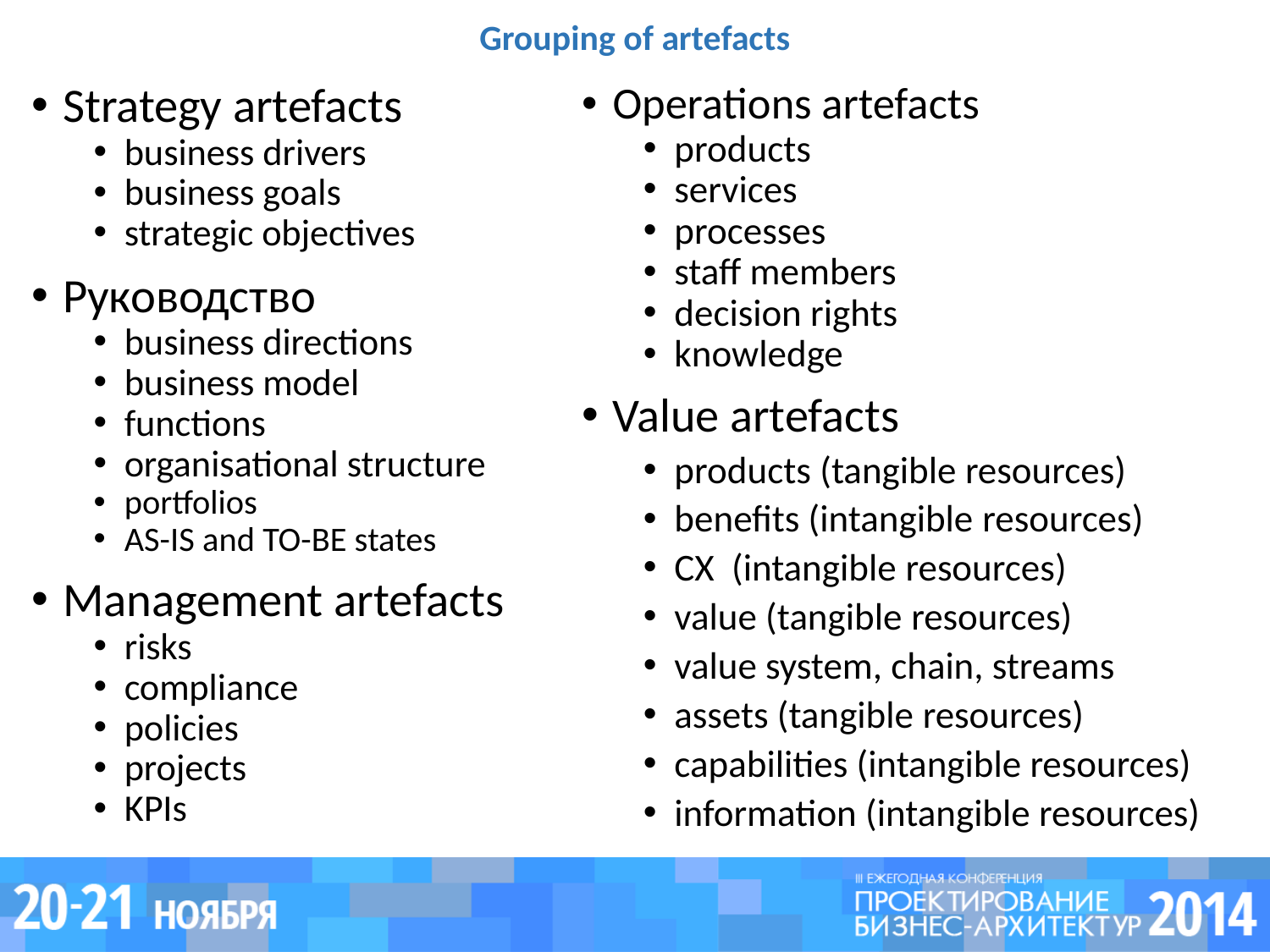

# Grouping of artefacts
Strategy artefacts
business drivers
business goals
strategic objectives
Руководство
business directions
business model
functions
organisational structure
portfolios
AS-IS and TO-BE states
Management artefacts
risks
compliance
policies
projects
KPIs

Operations artefacts
products
services
processes
staff members
decision rights
knowledge
Value artefacts
products (tangible resources)
benefits (intangible resources)
CX  (intangible resources)
value (tangible resources)
value system, chain, streams
assets (tangible resources)
capabilities (intangible resources)
information (intangible resources)